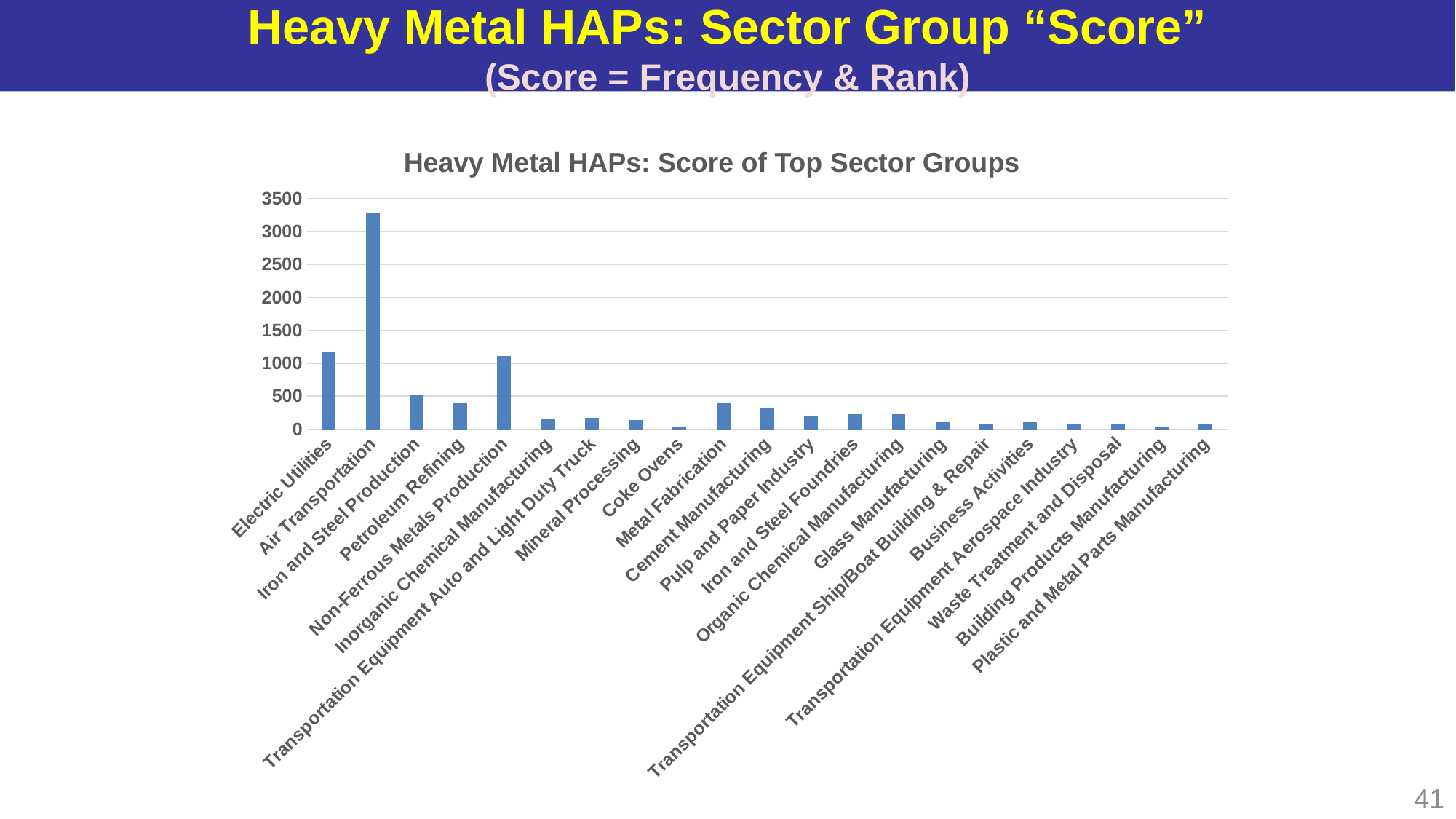

# Heavy Metal HAPs: Sector Group “Score” (Score = Frequency & Rank)

### Chart:

| Category | Heavy_Metal_HAPs top20 score |
|---|---|
| Electric Utilities | 1169.0 |
| Air Transportation | 3286.0 |
| Iron and Steel Production | 520.0 |
| Petroleum Refining | 404.0 |
| Non-Ferrous Metals Production | 1113.0 |
| Inorganic Chemical Manufacturing | 163.0 |
| Transportation Equipment Auto and Light Duty Truck | 169.0 |
| Mineral Processing | 139.0 |
| Coke Ovens | 33.0 |
| Metal Fabrication | 391.0 |
| Cement Manufacturing | 328.0 |
| Pulp and Paper Industry | 202.0 |
| Iron and Steel Foundries | 241.0 |
| Organic Chemical Manufacturing | 225.0 |
| Glass Manufacturing | 118.0 |
| Transportation Equipment Ship/Boat Building & Repair | 83.0 |
| Business Activities | 108.0 |
| Transportation Equipment Aerospace Industry | 88.0 |
| Waste Treatment and Disposal | 79.0 |
| Building Products Manufacturing | 44.0 |
| Plastic and Metal Parts Manufacturing | 86.0 |
Heavy Metal HAPs: Score of Top Sector Groups
41